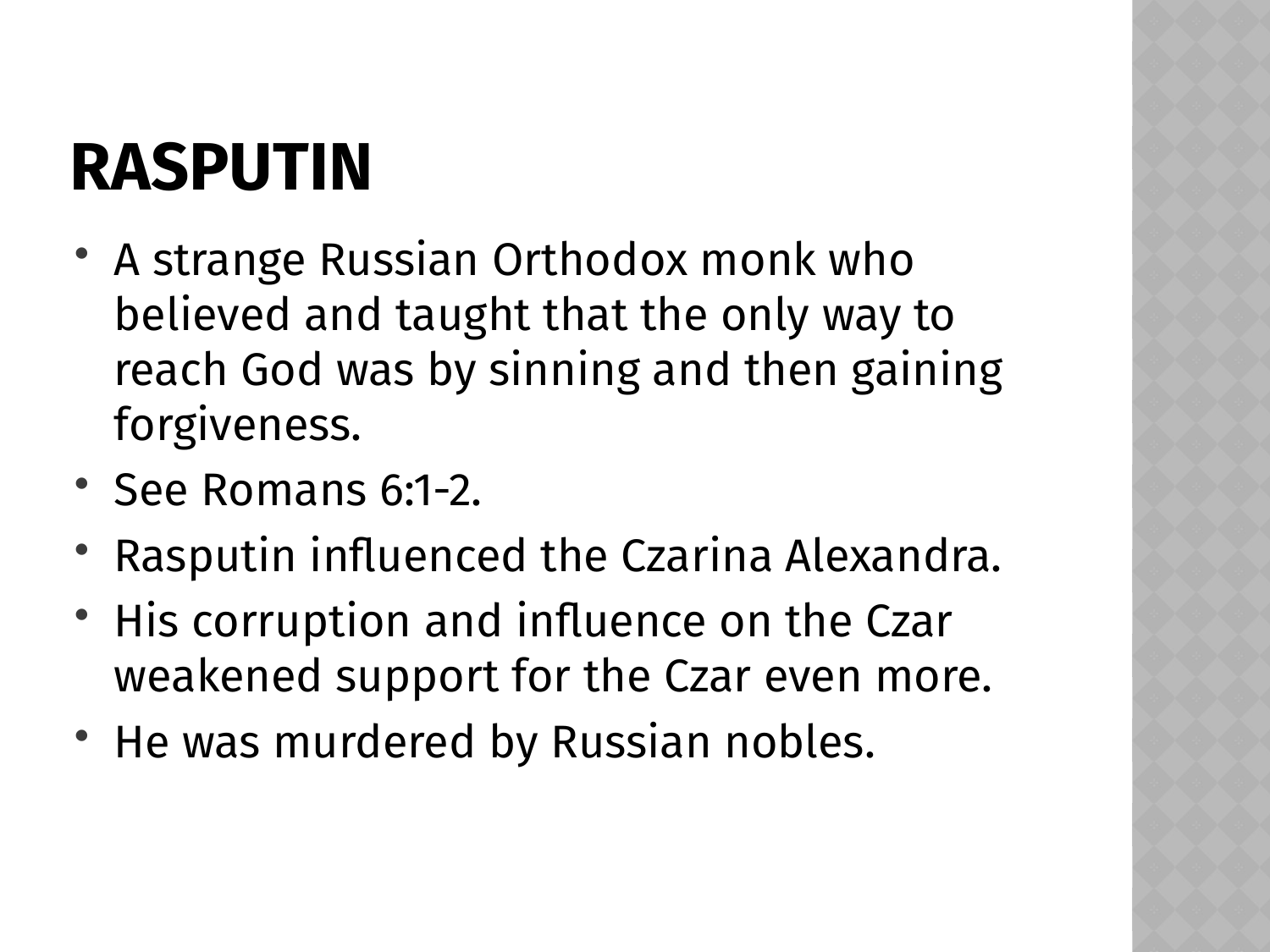

# rasputin
A strange Russian Orthodox monk who believed and taught that the only way to reach God was by sinning and then gaining forgiveness.
See Romans 6:1-2.
Rasputin influenced the Czarina Alexandra.
His corruption and influence on the Czar weakened support for the Czar even more.
He was murdered by Russian nobles.